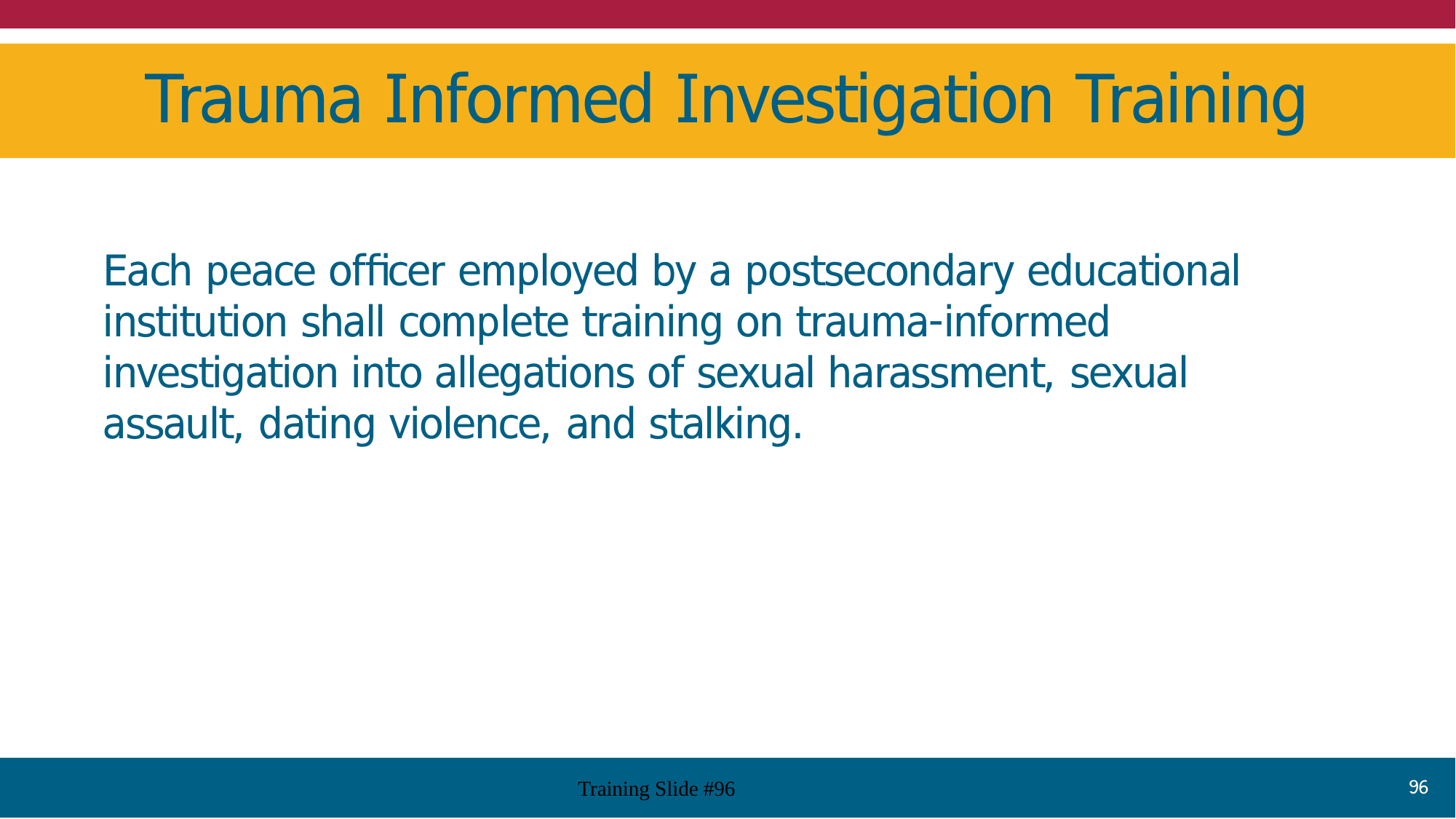

# Trauma Informed Investigation Training
Each peace officer employed by a postsecondary educational institution shall complete training on trauma-informed investigation into allegations of sexual harassment, sexual assault, dating violence, and stalking.
96
Training Slide #96